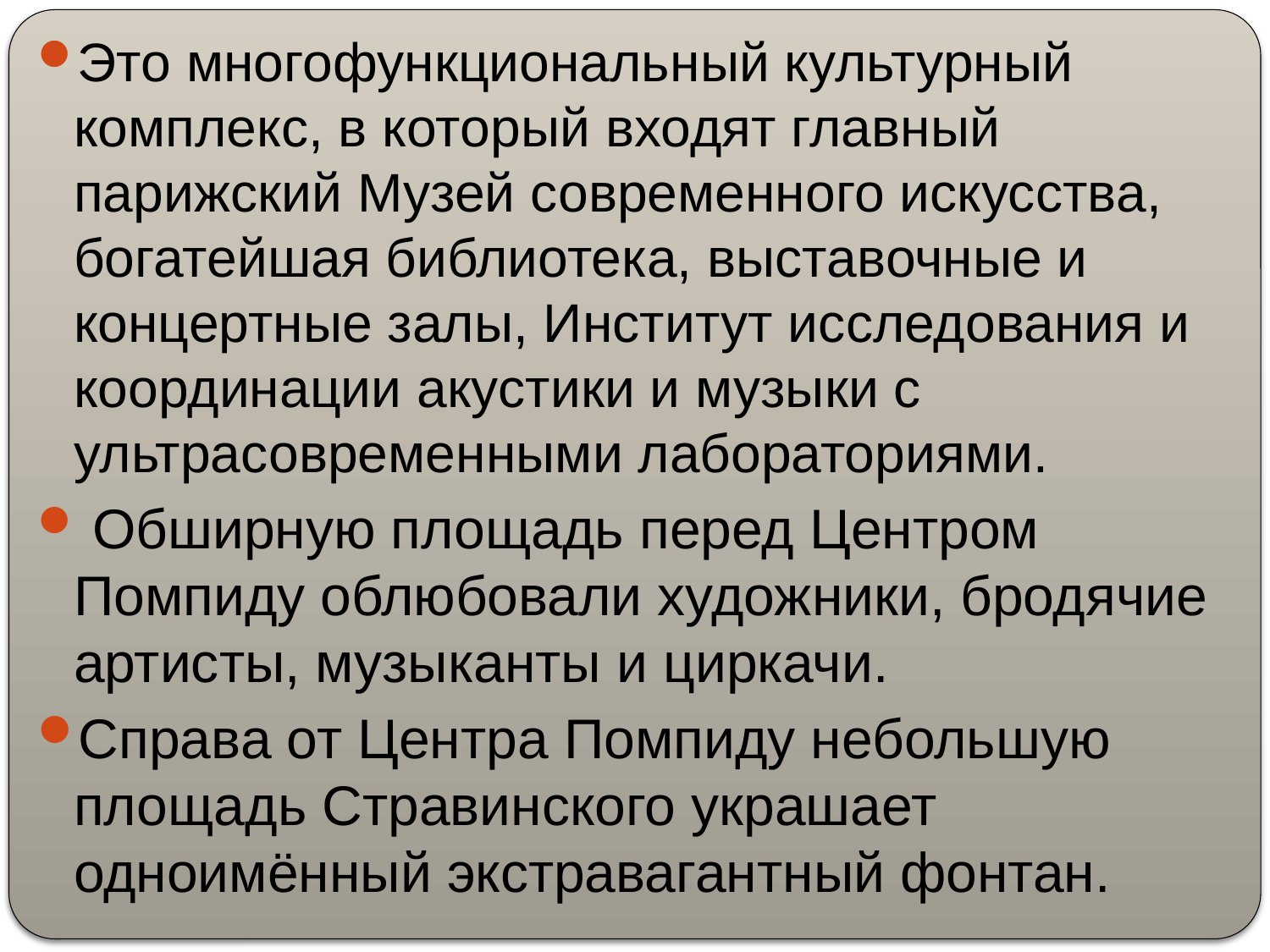

Это многофункциональный культурный комплекс, в который входят главный парижский Музей современного искусства, богатейшая библиотека, выставочные и концертные залы, Институт исследования и координации акустики и музыки с ультрасовременными лабораториями.
 Обширную площадь перед Центром Помпиду облюбовали художники, бродячие артисты, музыканты и циркачи.
Справа от Центра Помпиду небольшую площадь Стравинского украшает одноимённый экстравагантный фонтан.